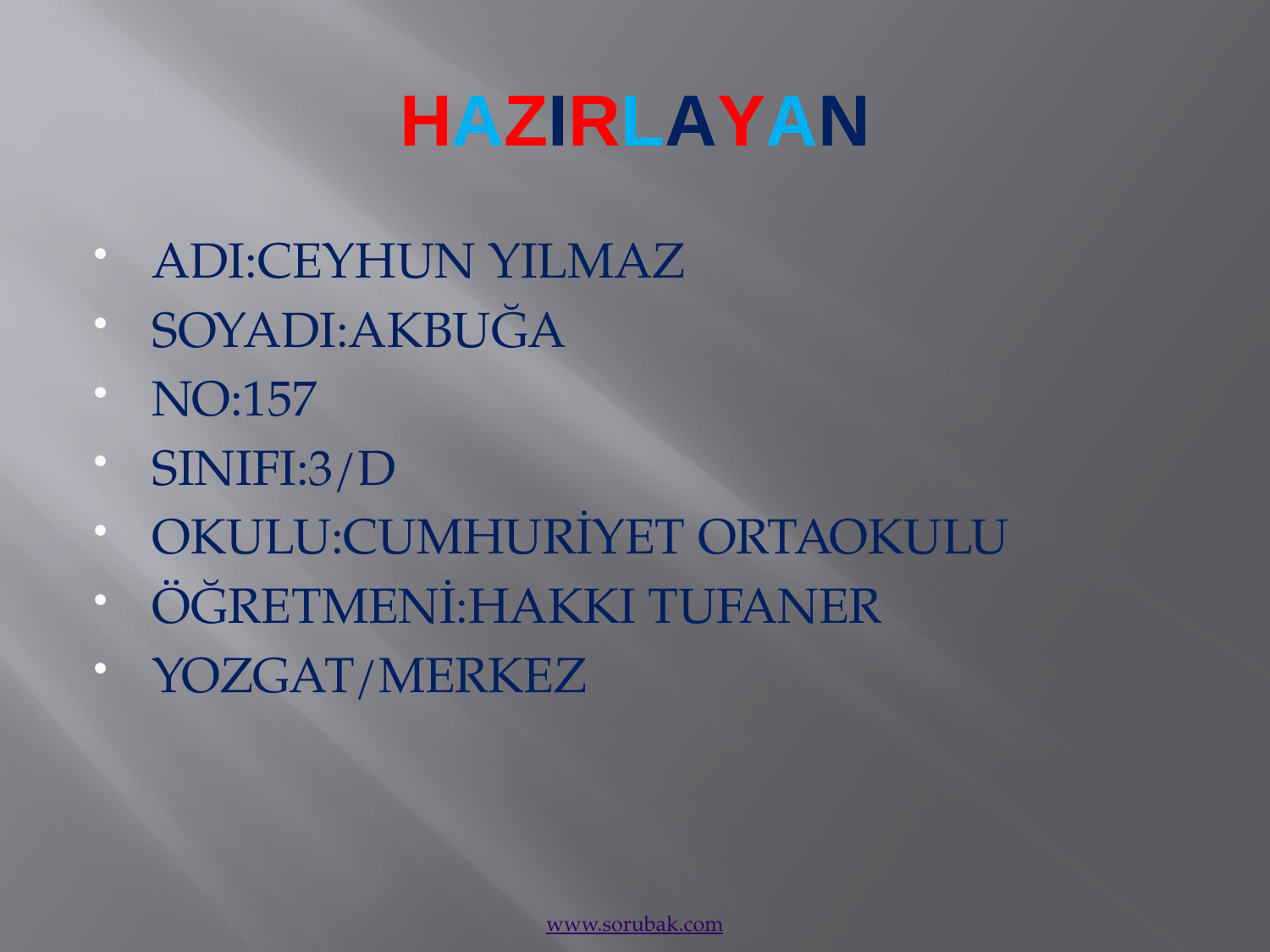

# HAZIRLAYAN
ADI:CEYHUN YILMAZ
SOYADI:AKBUĞA
NO:157
SINIFI:3/D
OKULU:CUMHURİYET ORTAOKULU
ÖĞRETMENİ:HAKKI TUFANER
YOZGAT/MERKEZ
www.sorubak.com